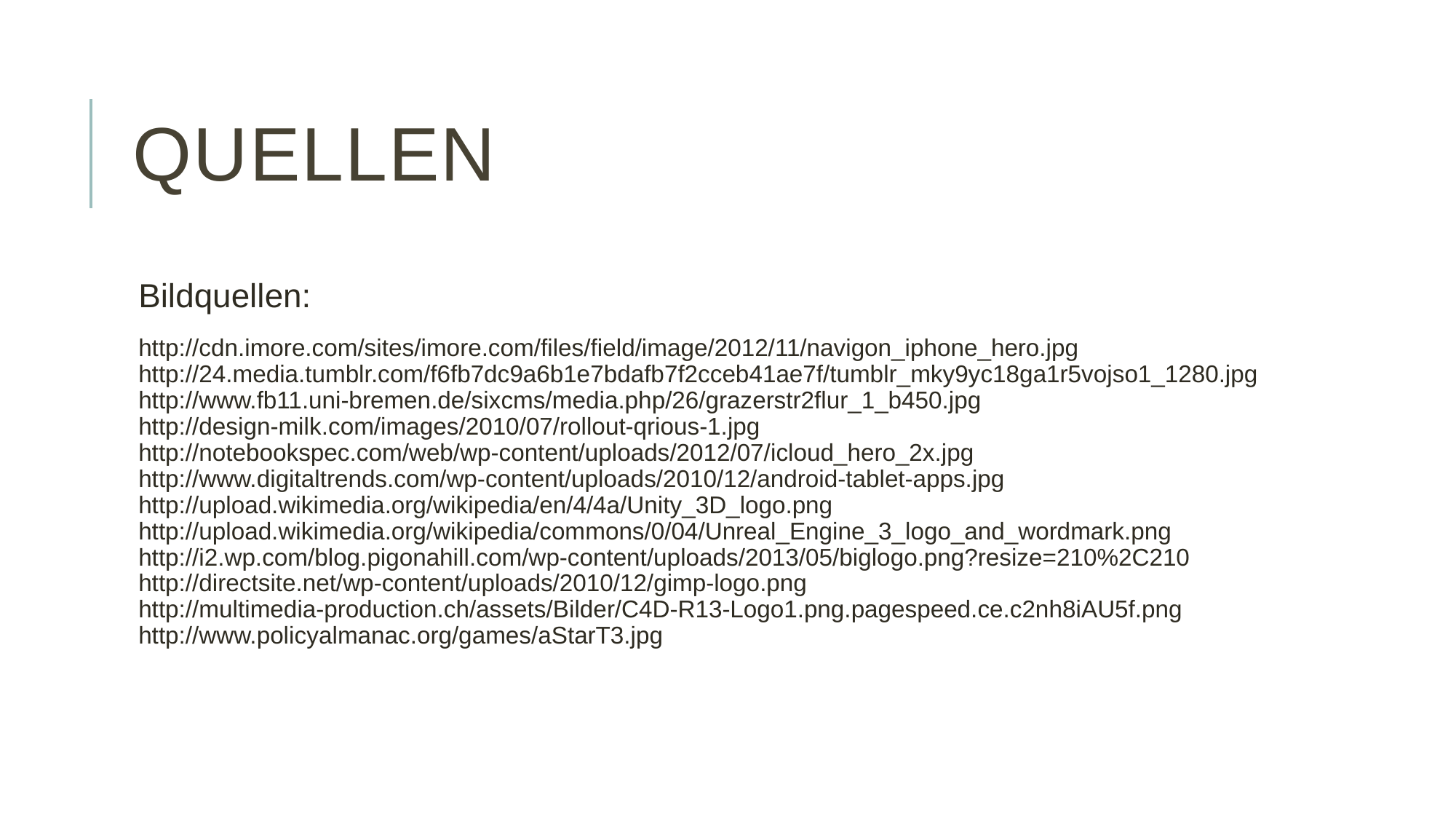

# Quellen
Bildquellen:
http://cdn.imore.com/sites/imore.com/files/field/image/2012/11/navigon_iphone_hero.jpg
http://24.media.tumblr.com/f6fb7dc9a6b1e7bdafb7f2cceb41ae7f/tumblr_mky9yc18ga1r5vojso1_1280.jpg
http://www.fb11.uni-bremen.de/sixcms/media.php/26/grazerstr2flur_1_b450.jpg
http://design-milk.com/images/2010/07/rollout-qrious-1.jpg
http://notebookspec.com/web/wp-content/uploads/2012/07/icloud_hero_2x.jpg
http://www.digitaltrends.com/wp-content/uploads/2010/12/android-tablet-apps.jpg
http://upload.wikimedia.org/wikipedia/en/4/4a/Unity_3D_logo.png
http://upload.wikimedia.org/wikipedia/commons/0/04/Unreal_Engine_3_logo_and_wordmark.png
http://i2.wp.com/blog.pigonahill.com/wp-content/uploads/2013/05/biglogo.png?resize=210%2C210
http://directsite.net/wp-content/uploads/2010/12/gimp-logo.png
http://multimedia-production.ch/assets/Bilder/C4D-R13-Logo1.png.pagespeed.ce.c2nh8iAU5f.png
http://www.policyalmanac.org/games/aStarT3.jpg